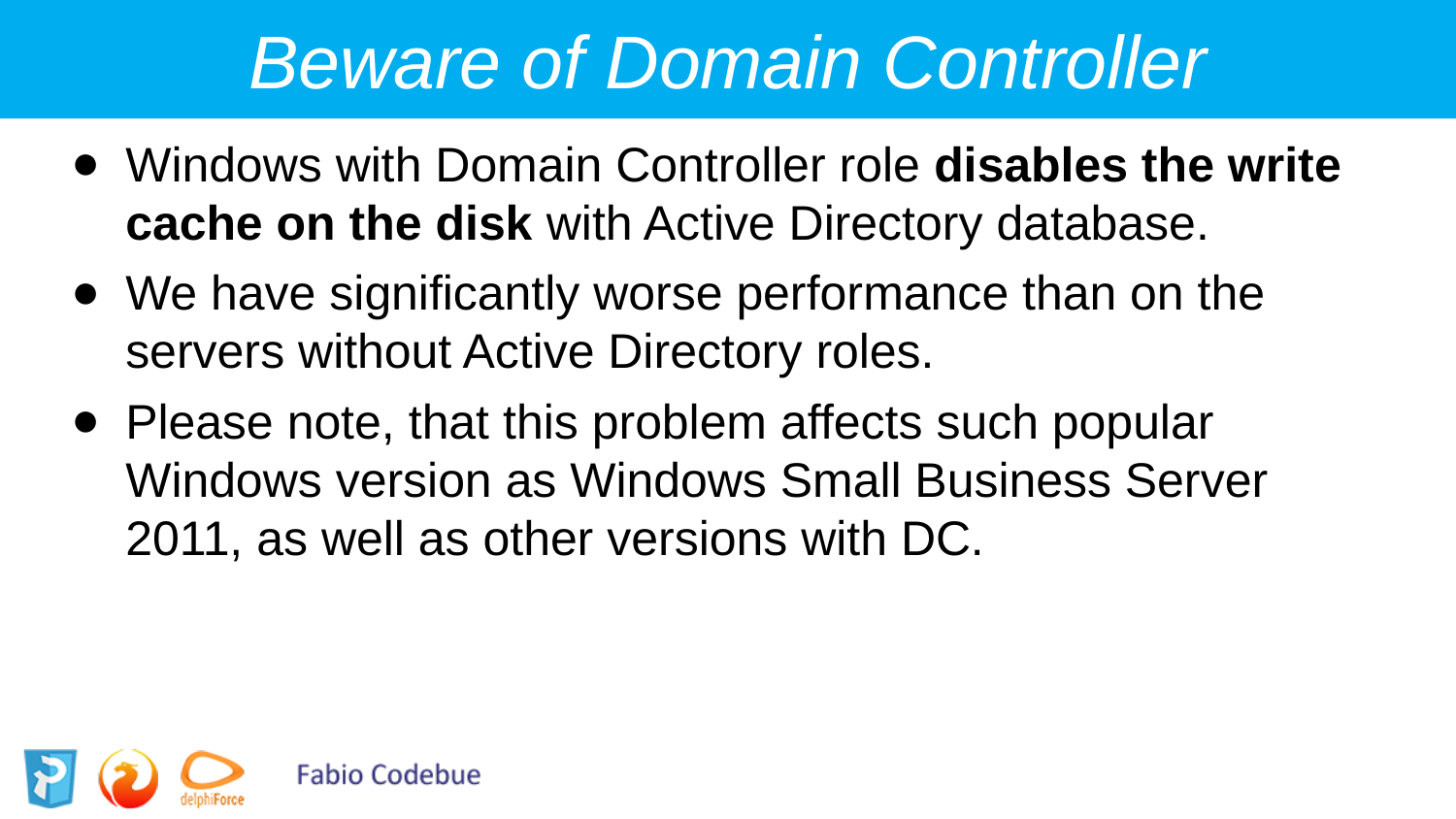

Beware of Domain Controller
Windows with Domain Controller role disables the write cache on the disk with Active Directory database.
We have significantly worse performance than on the servers without Active Directory roles.
Please note, that this problem affects such popular Windows version as Windows Small Business Server 2011, as well as other versions with DC.